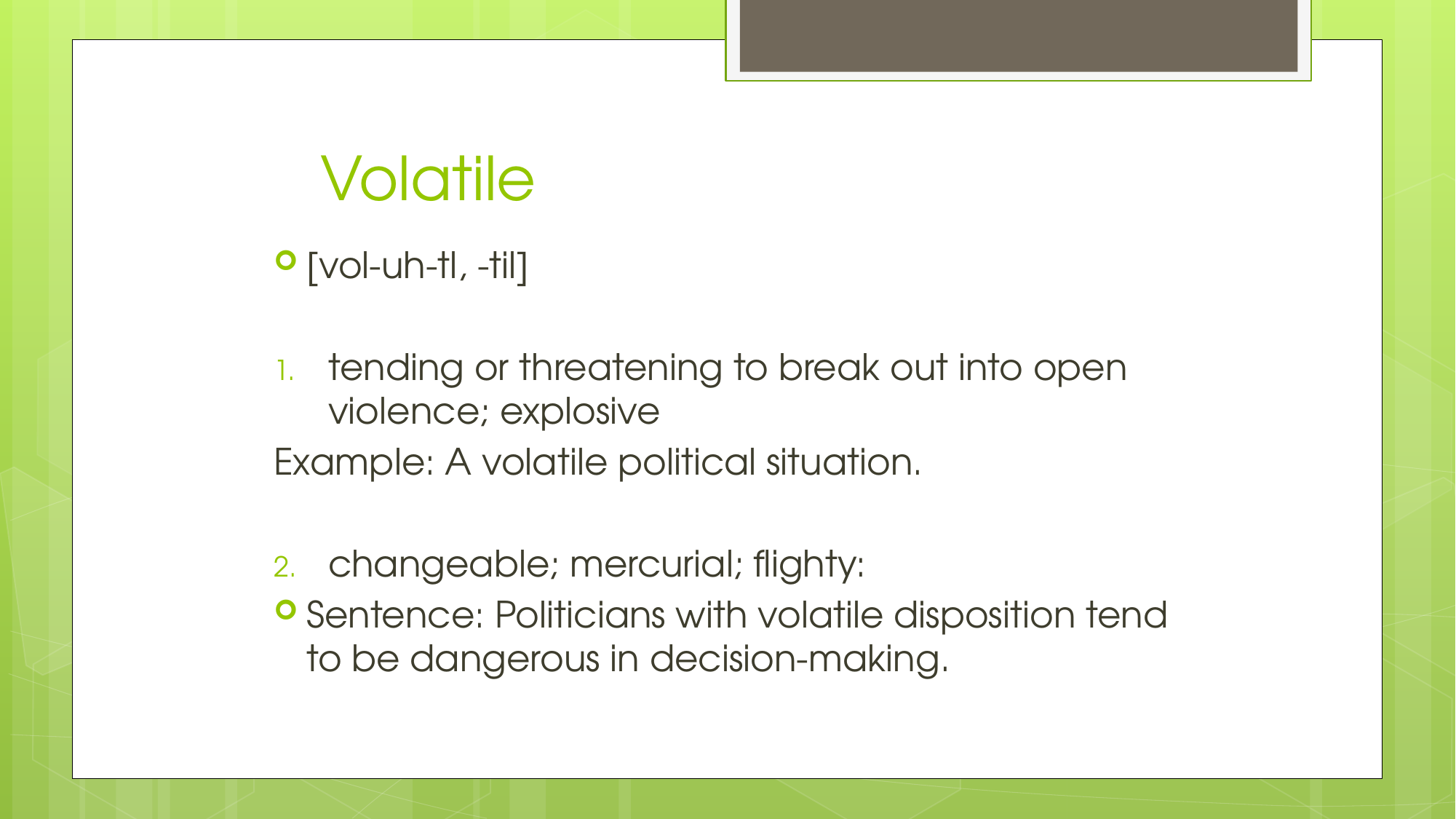

# Volatile
[vol-uh-tl, -til]

tending or threatening to break out into open violence; explosive
Example: A volatile political situation.

changeable; mercurial; flighty:
Sentence: Politicians with volatile disposition tend to be dangerous in decision-making.